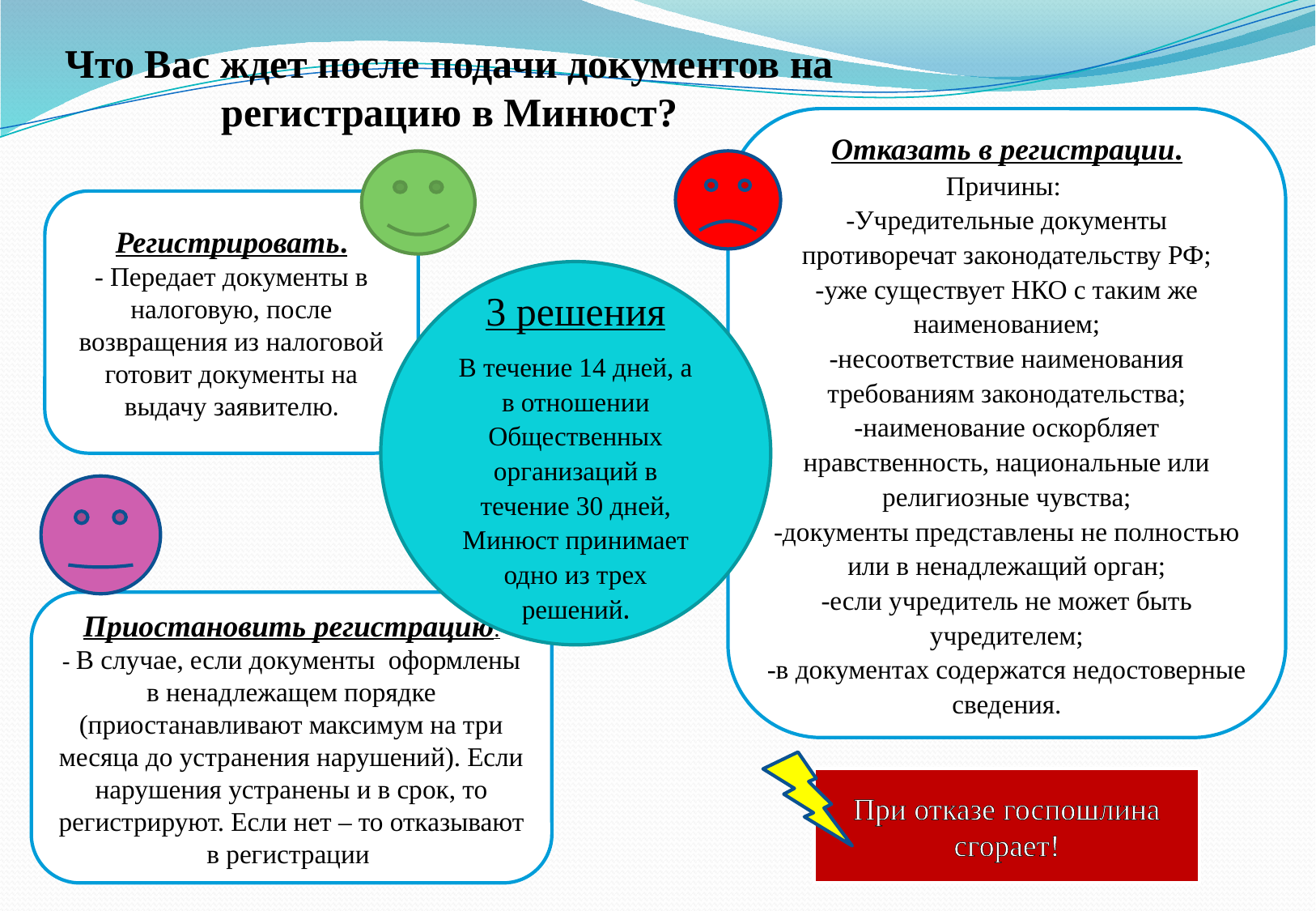

Что Вас ждет после подачи документов на регистрацию в Минюст?

Отказать в регистрации.
Причины:
-Учредительные документы противоречат законодательству РФ;
-уже существует НКО с таким же наименованием;
-несоответствие наименования требованиям законодательства;
-наименование оскорбляет нравственность, национальные или религиозные чувства;
-документы представлены не полностью или в ненадлежащий орган;
-если учредитель не может быть учредителем;
-в документах содержатся недостоверные сведения.

Регистрировать.
- Передает документы в налоговую, после возвращения из налоговой готовит документы на выдачу заявителю.
3 решения
В течение 14 дней, а в отношении Общественных организаций в течение 30 дней, Минюст принимает одно из трех решений.

Приостановить регистрацию.
- В случае, если документы  оформлены в ненадлежащем порядке (приостанавливают максимум на три месяца до устранения нарушений). Если нарушения устранены и в срок, то регистрируют. Если нет – то отказывают в регистрации

При отказе госпошлина сгорает!